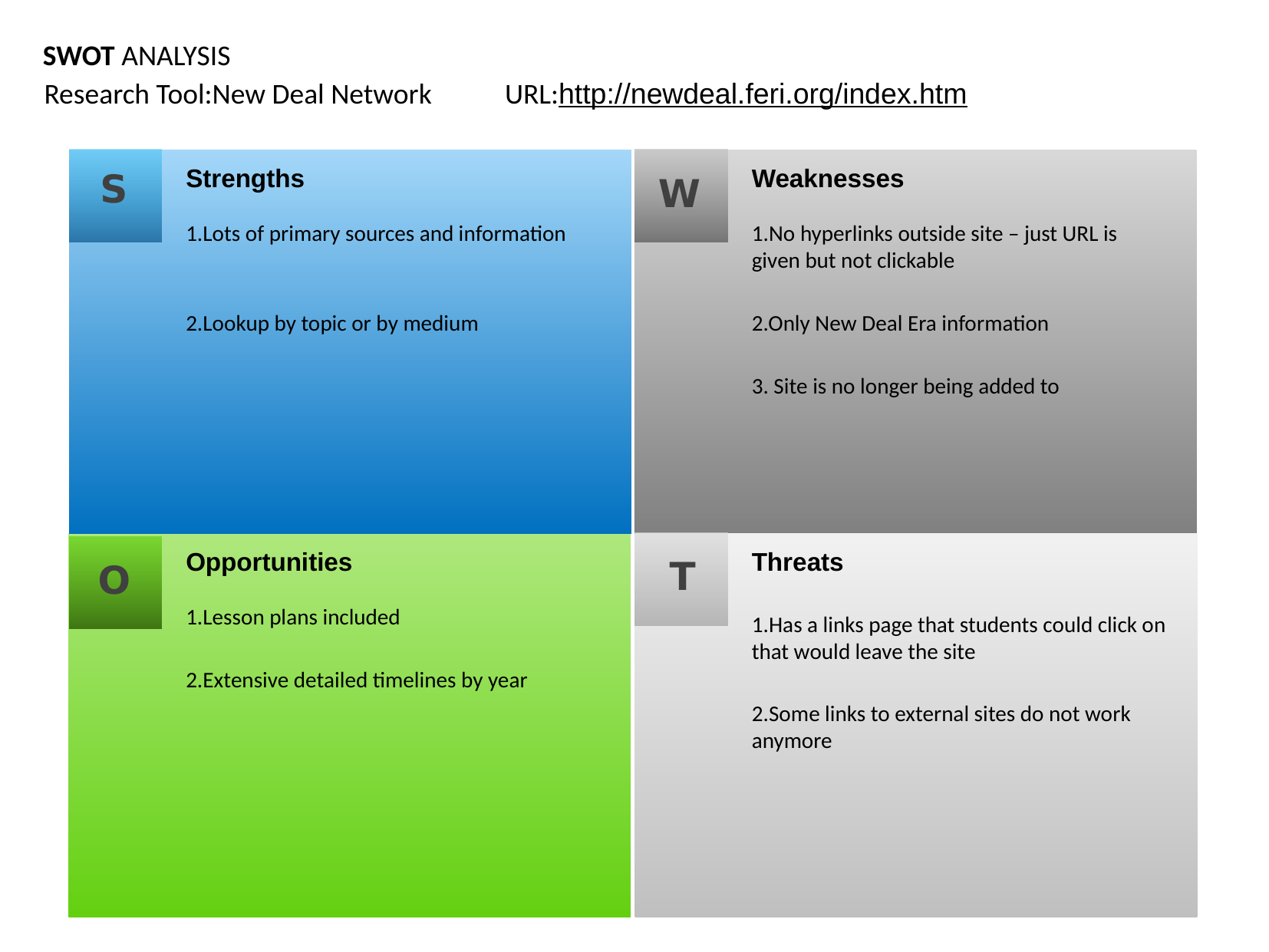

SWOT ANALYSIS
URL:http://newdeal.feri.org/index.htm
Research Tool:New Deal Network

S

W
Strengths

1.Lots of primary sources and information

2.Lookup by topic or by medium

Weaknesses

1.No hyperlinks outside site – just URL is given but not clickable

2.Only New Deal Era information

3. Site is no longer being added to

T

O
Opportunities

1.Lesson plans included

2.Extensive detailed timelines by year
Threats

1.Has a links page that students could click on that would leave the site

2.Some links to external sites do not work anymore